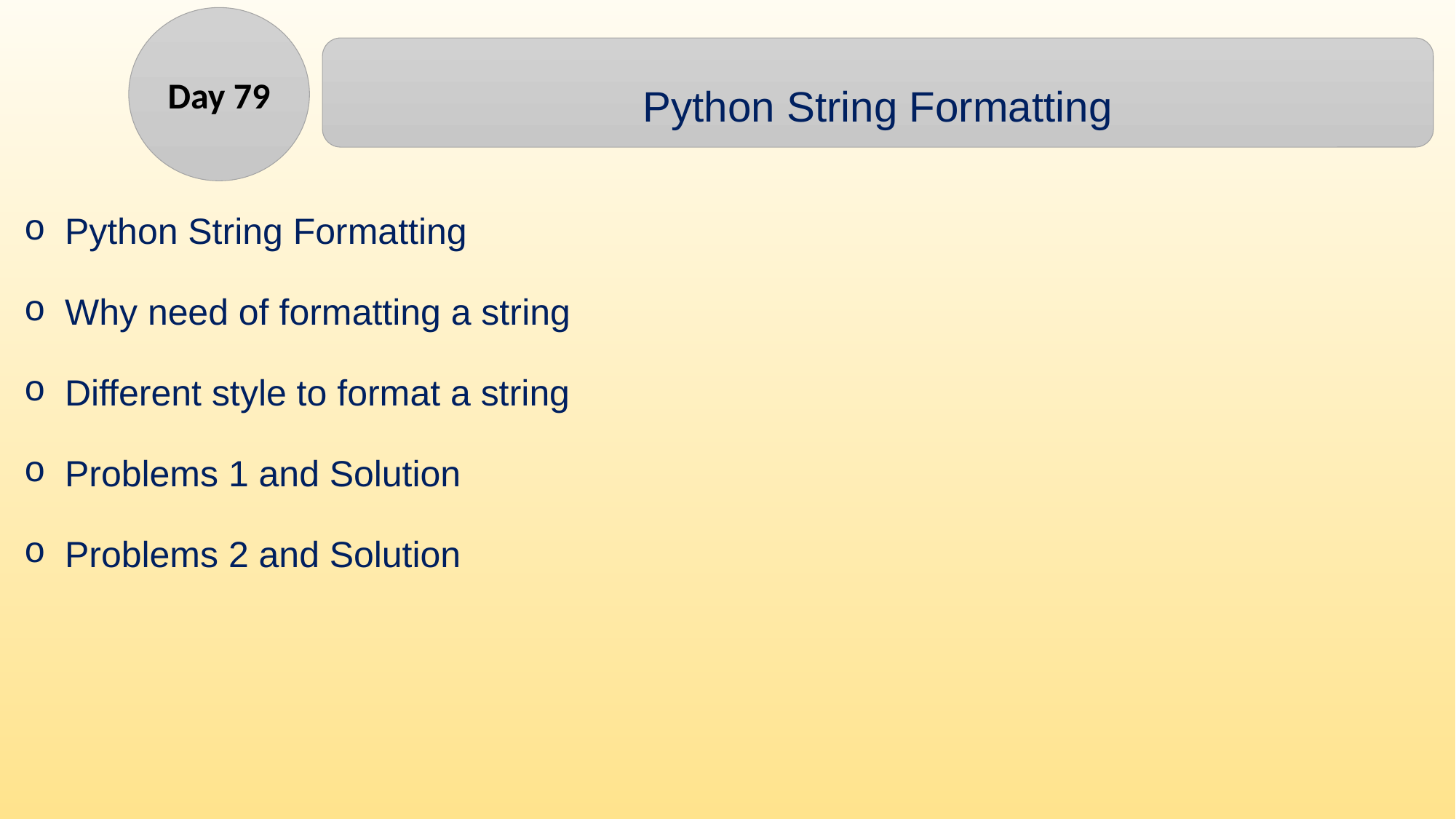

Day 79
Python String Formatting
Python String Formatting
Why need of formatting a string
Different style to format a string
Problems 1 and Solution
Problems 2 and Solution